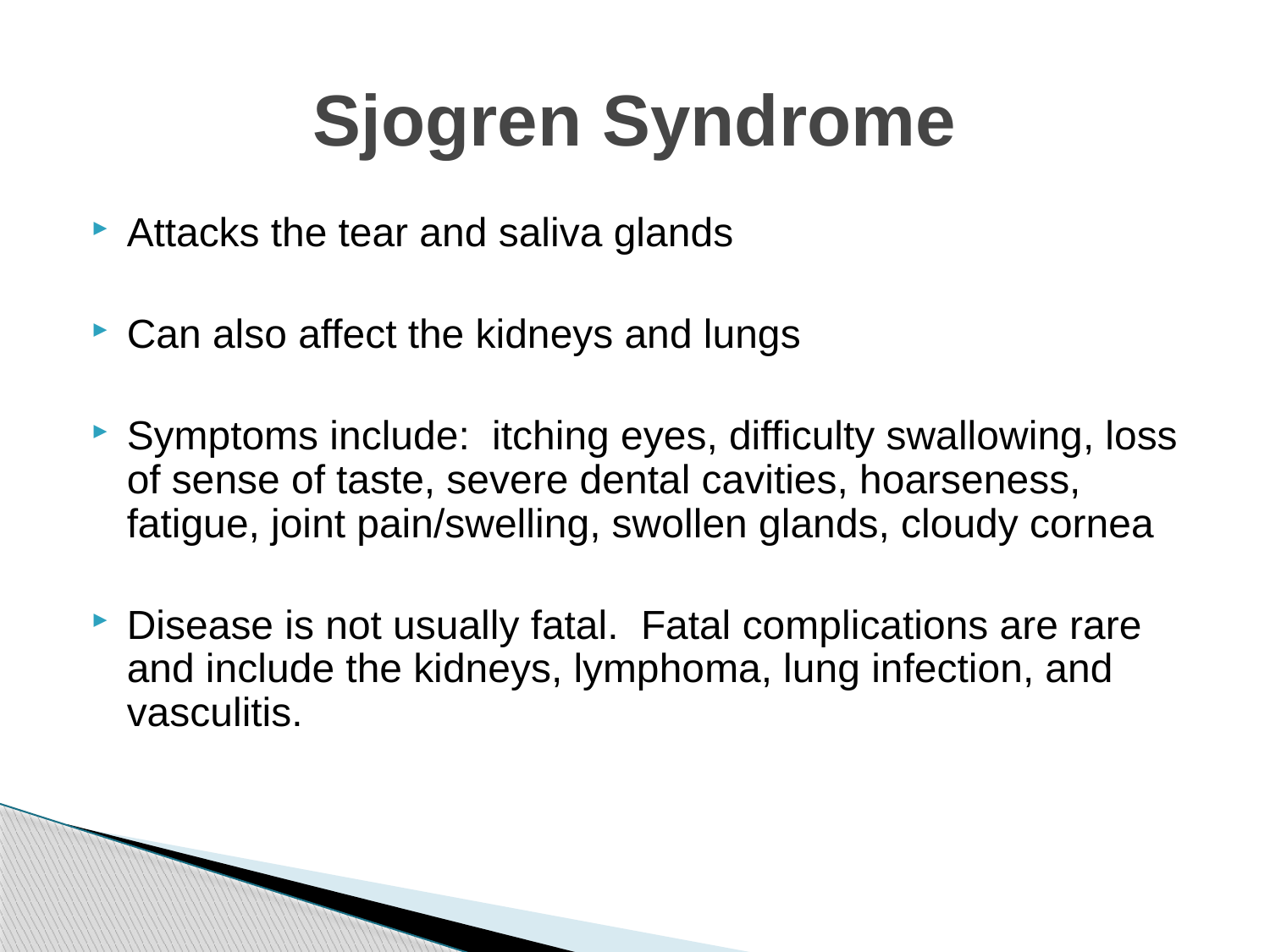

# Sjogren Syndrome
Attacks the tear and saliva glands

Can also affect the kidneys and lungs

Symptoms include:  itching eyes, difficulty swallowing, loss of sense of taste, severe dental cavities, hoarseness, fatigue, joint pain/swelling, swollen glands, cloudy cornea

Disease is not usually fatal.  Fatal complications are rare and include the kidneys, lymphoma, lung infection, and vasculitis.